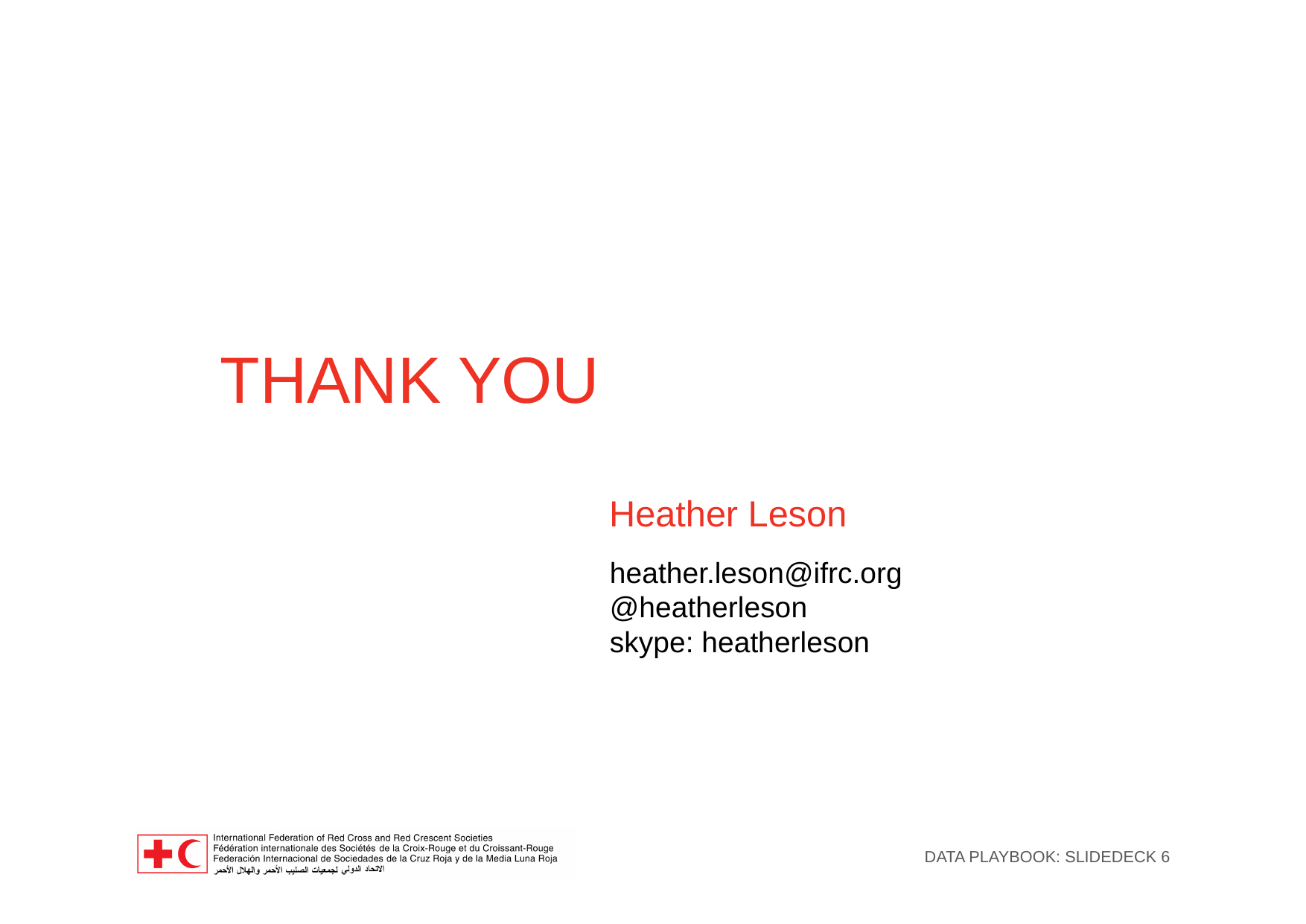

THANK YOU
Heather Leson
heather.leson@ifrc.org
@heatherleson
skype: heatherleson